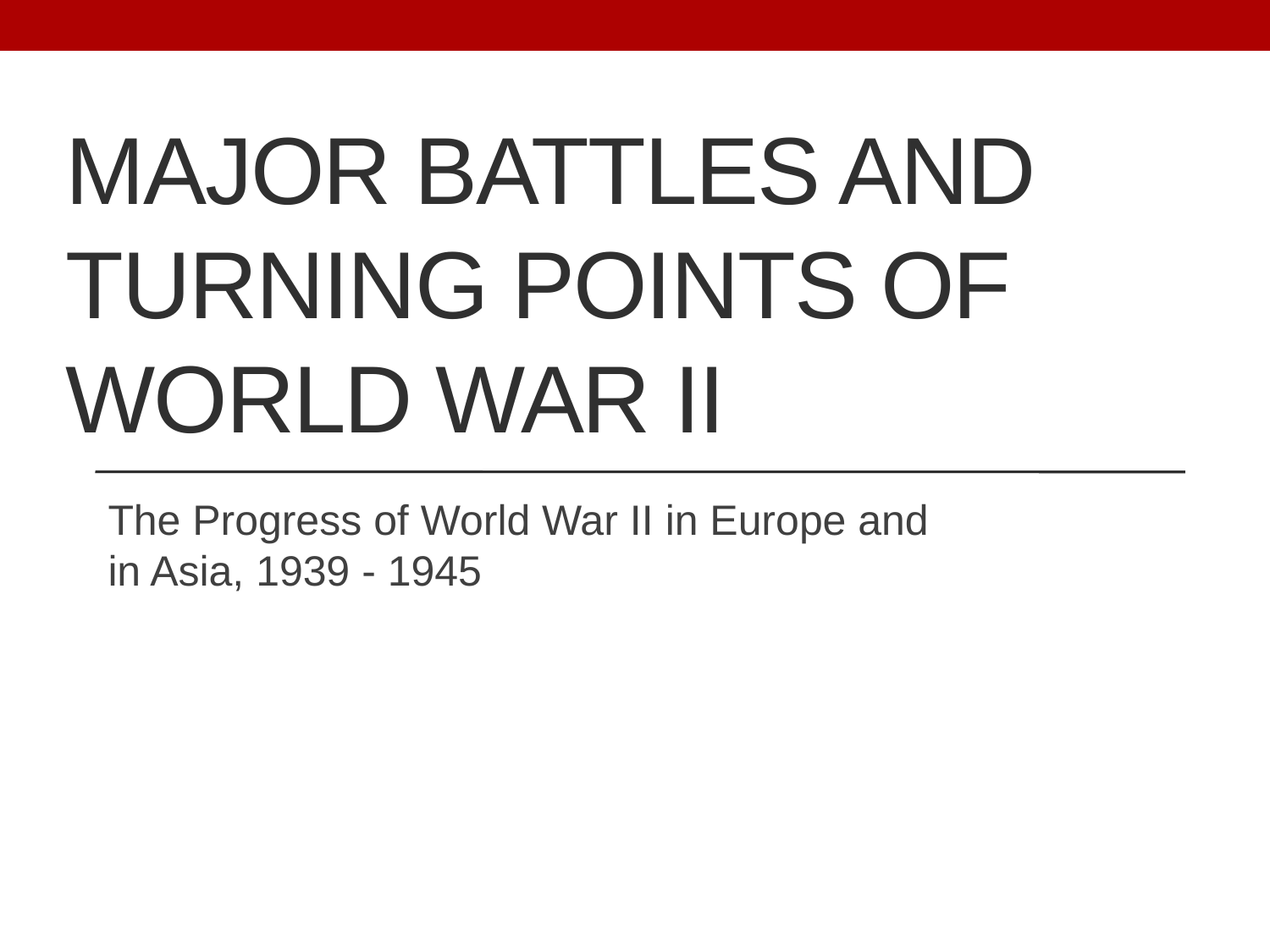

# Major battles and turning points of world war II
The Progress of World War II in Europe and in Asia, 1939 - 1945